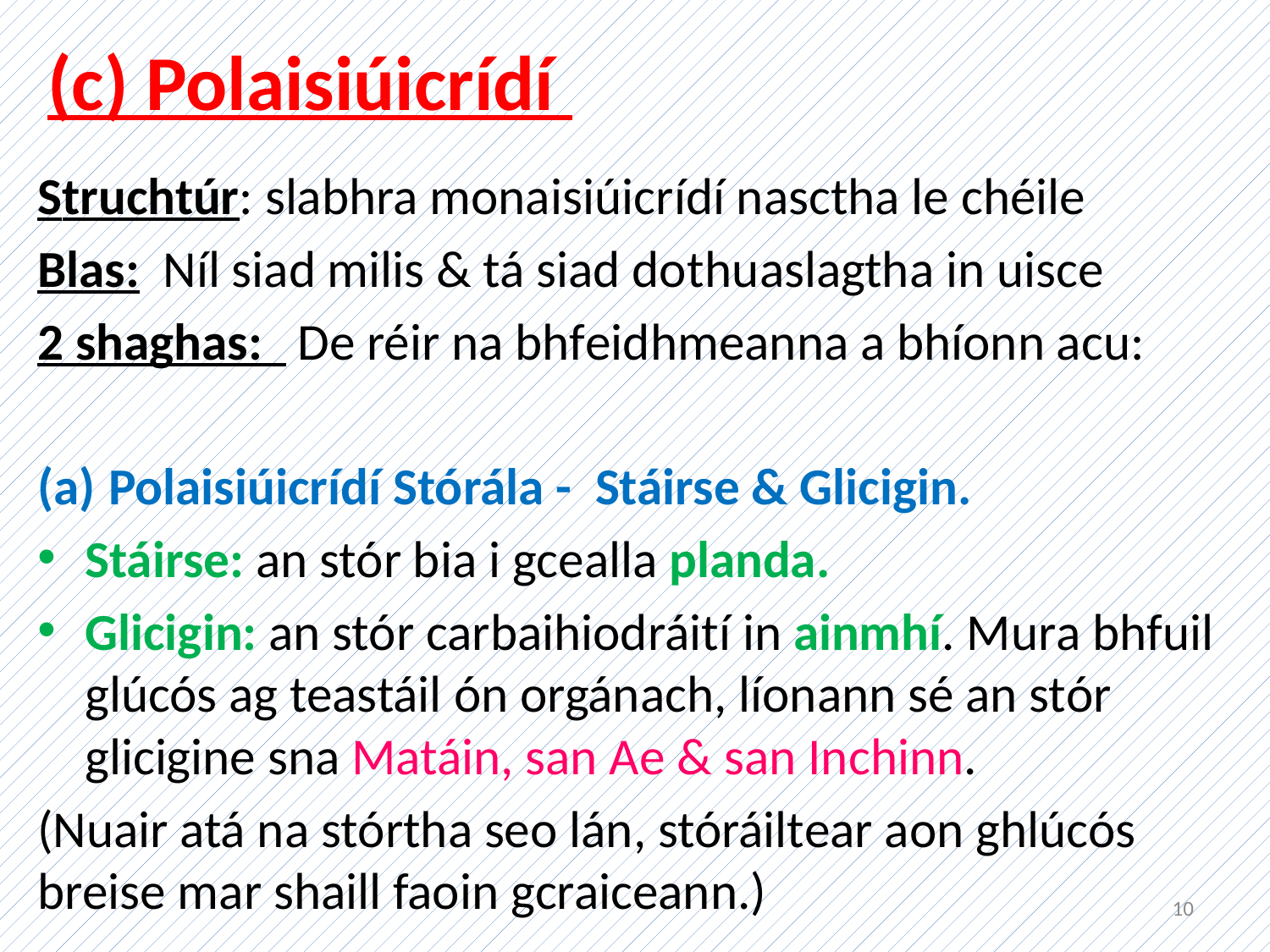

# (c) Polaisiúicrídí
Struchtúr: slabhra monaisiúicrídí nasctha le chéile
Blas:  Níl siad milis & tá siad dothuaslagtha in uisce
2 shaghas:   De réir na bhfeidhmeanna a bhíonn acu:

Polaisiúicrídí Stórála -  Stáirse & Glicigin.
Stáirse: an stór bia i gcealla planda.
Glicigin: an stór carbaihiodráití in ainmhí. Mura bhfuil glúcós ag teastáil ón orgánach, líonann sé an stór glicigine sna Matáin, san Ae & san Inchinn.
(Nuair atá na stórtha seo lán, stóráiltear aon ghlúcós breise mar shaill faoin gcraiceann.)

10